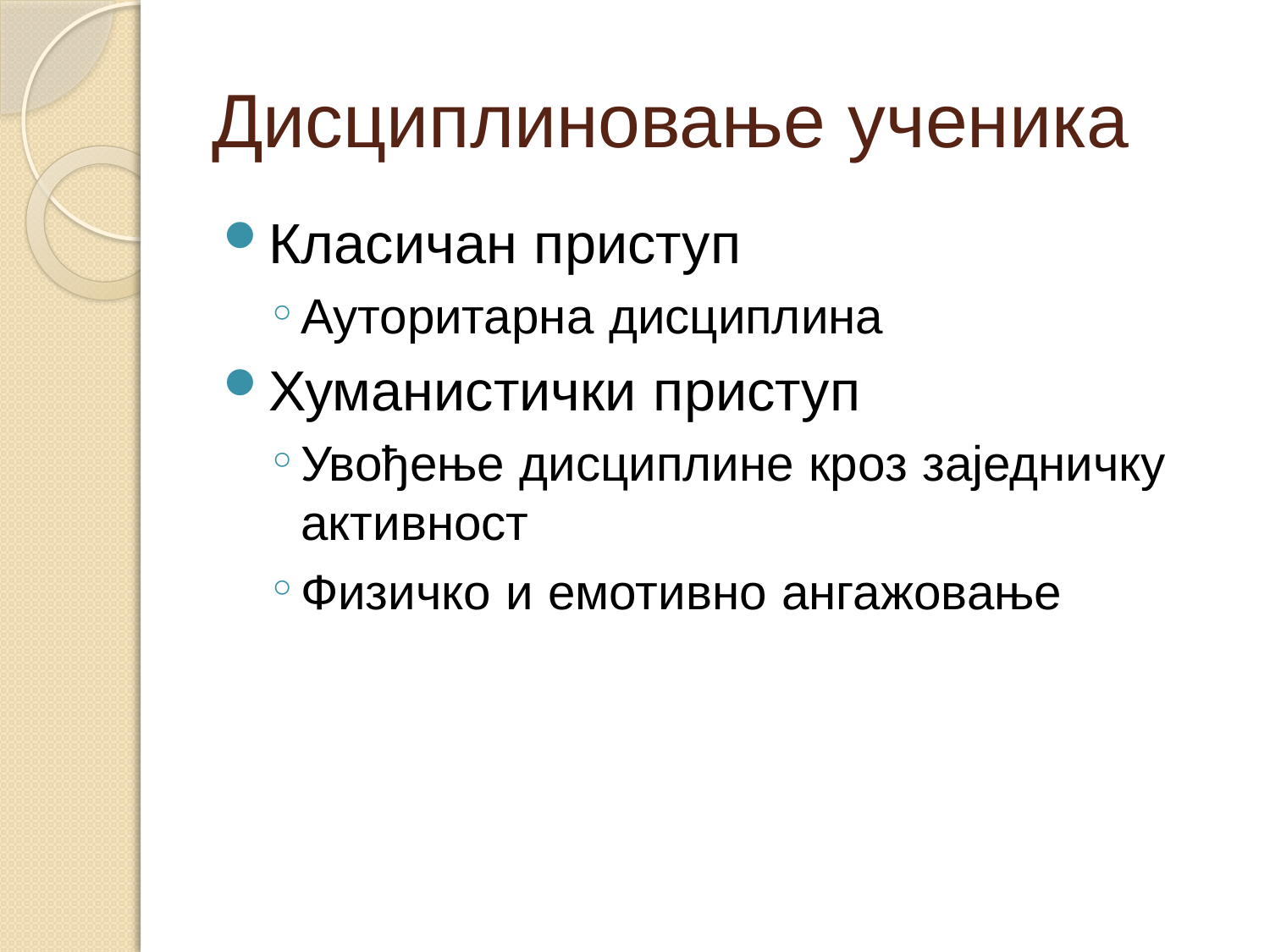

# Дисциплиновање ученика
Класичан приступ
Ауторитарна дисциплина
Хуманистички приступ
Увођење дисциплине кроз заједничку активност
Физичко и емотивно ангажовање